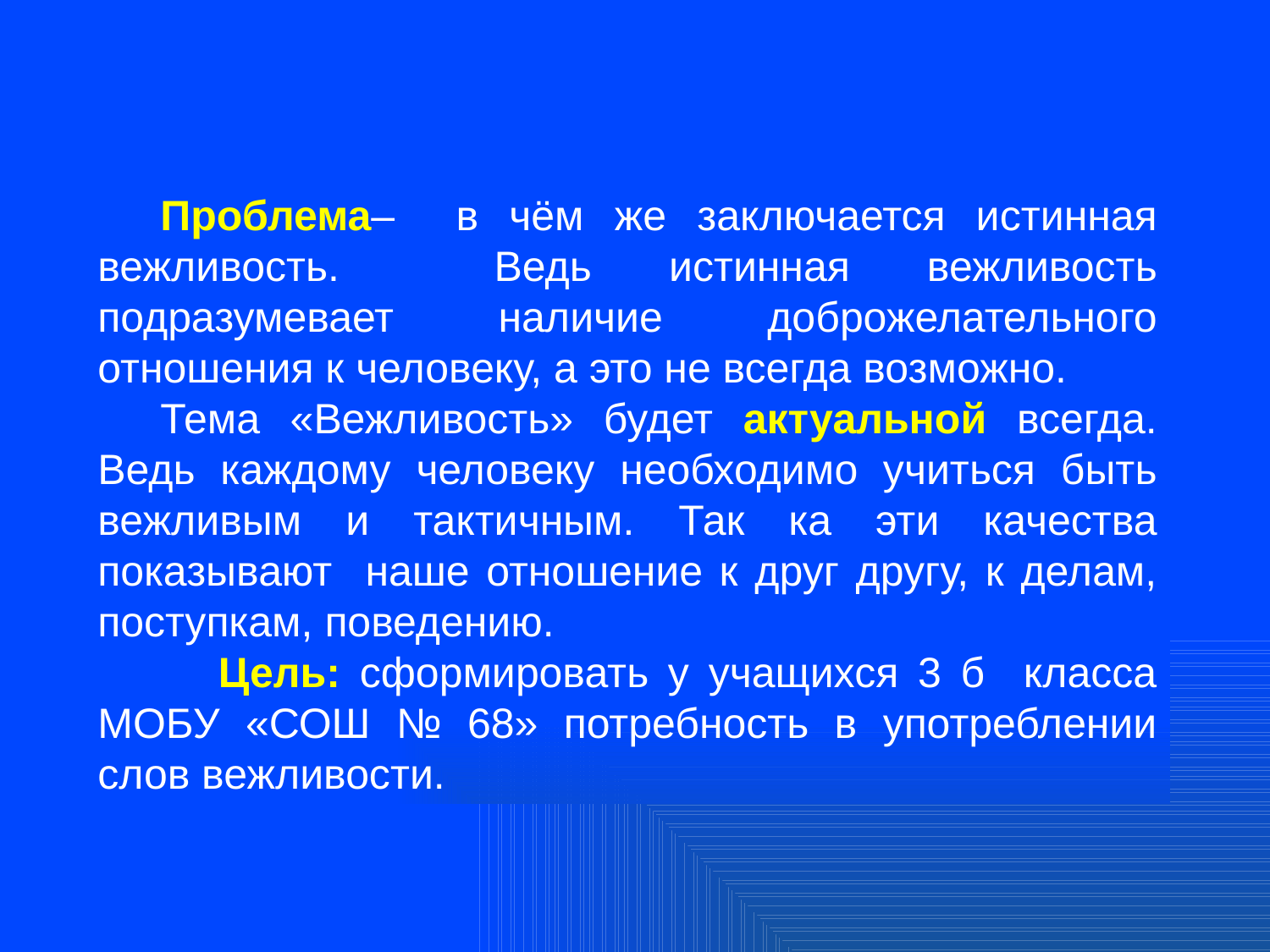

Проблема–  в чём же заключается истинная вежливость.  Ведь истинная вежливость подразумевает наличие доброжелательного отношения к человеку, а это не всегда возможно.
Тема «Вежливость» будет актуальной всегда. Ведь каждому человеку необходимо учиться быть вежливым и тактичным. Так ка эти качества показывают  наше отношение к друг другу, к делам, поступкам, поведению.
   Цель: сформировать у учащихся 3 б  класса МОБУ «СОШ № 68» потребность в употреблении слов вежливости.